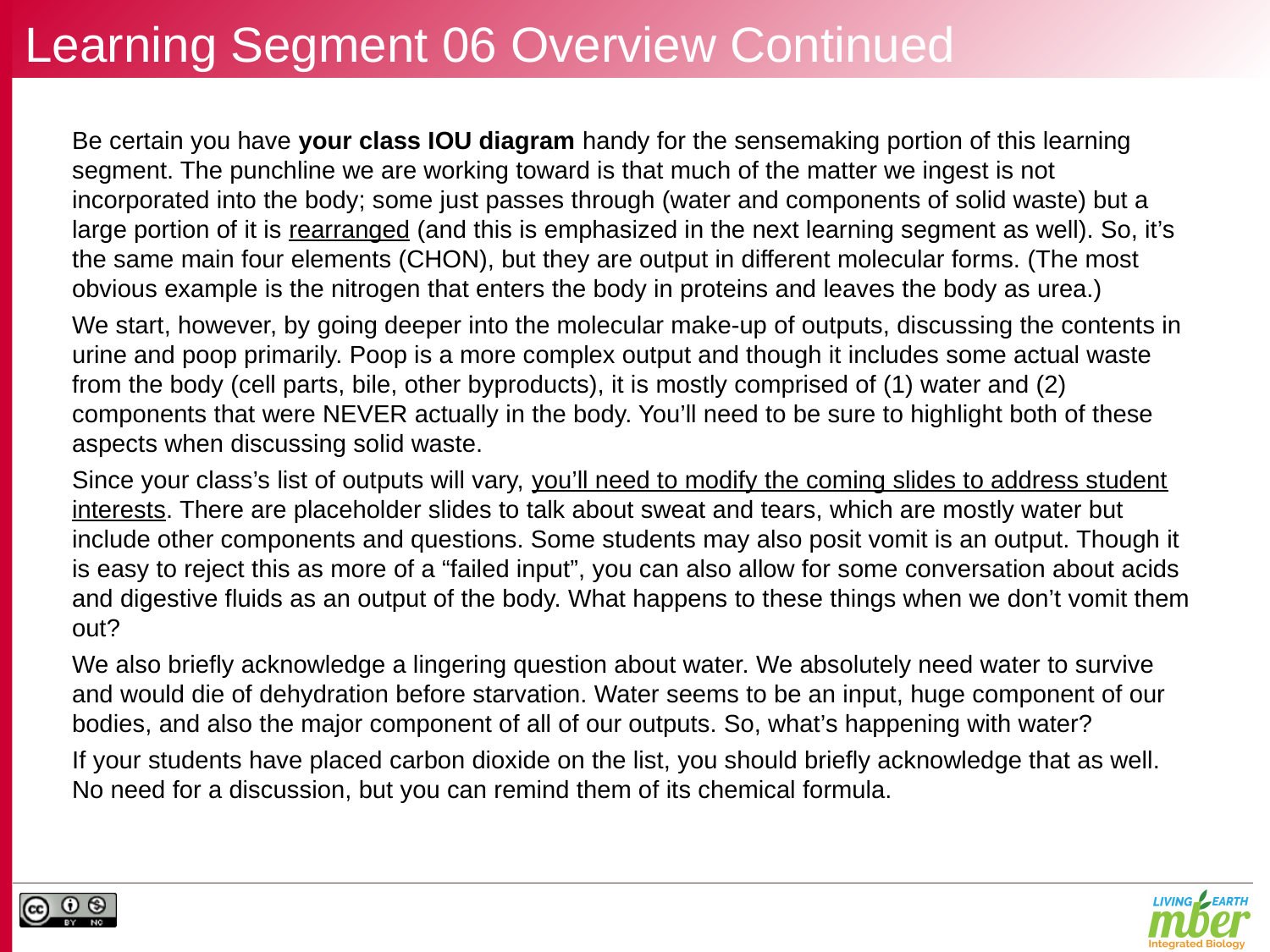

# Learning Segment 06 Overview Continued
Be certain you have your class IOU diagram handy for the sensemaking portion of this learning segment. The punchline we are working toward is that much of the matter we ingest is not incorporated into the body; some just passes through (water and components of solid waste) but a large portion of it is rearranged (and this is emphasized in the next learning segment as well). So, it’s the same main four elements (CHON), but they are output in different molecular forms. (The most obvious example is the nitrogen that enters the body in proteins and leaves the body as urea.)
We start, however, by going deeper into the molecular make-up of outputs, discussing the contents in urine and poop primarily. Poop is a more complex output and though it includes some actual waste from the body (cell parts, bile, other byproducts), it is mostly comprised of (1) water and (2) components that were NEVER actually in the body. You’ll need to be sure to highlight both of these aspects when discussing solid waste.
Since your class’s list of outputs will vary, you’ll need to modify the coming slides to address student interests. There are placeholder slides to talk about sweat and tears, which are mostly water but include other components and questions. Some students may also posit vomit is an output. Though it is easy to reject this as more of a “failed input”, you can also allow for some conversation about acids and digestive fluids as an output of the body. What happens to these things when we don’t vomit them out?
We also briefly acknowledge a lingering question about water. We absolutely need water to survive and would die of dehydration before starvation. Water seems to be an input, huge component of our bodies, and also the major component of all of our outputs. So, what’s happening with water?
If your students have placed carbon dioxide on the list, you should briefly acknowledge that as well. No need for a discussion, but you can remind them of its chemical formula.